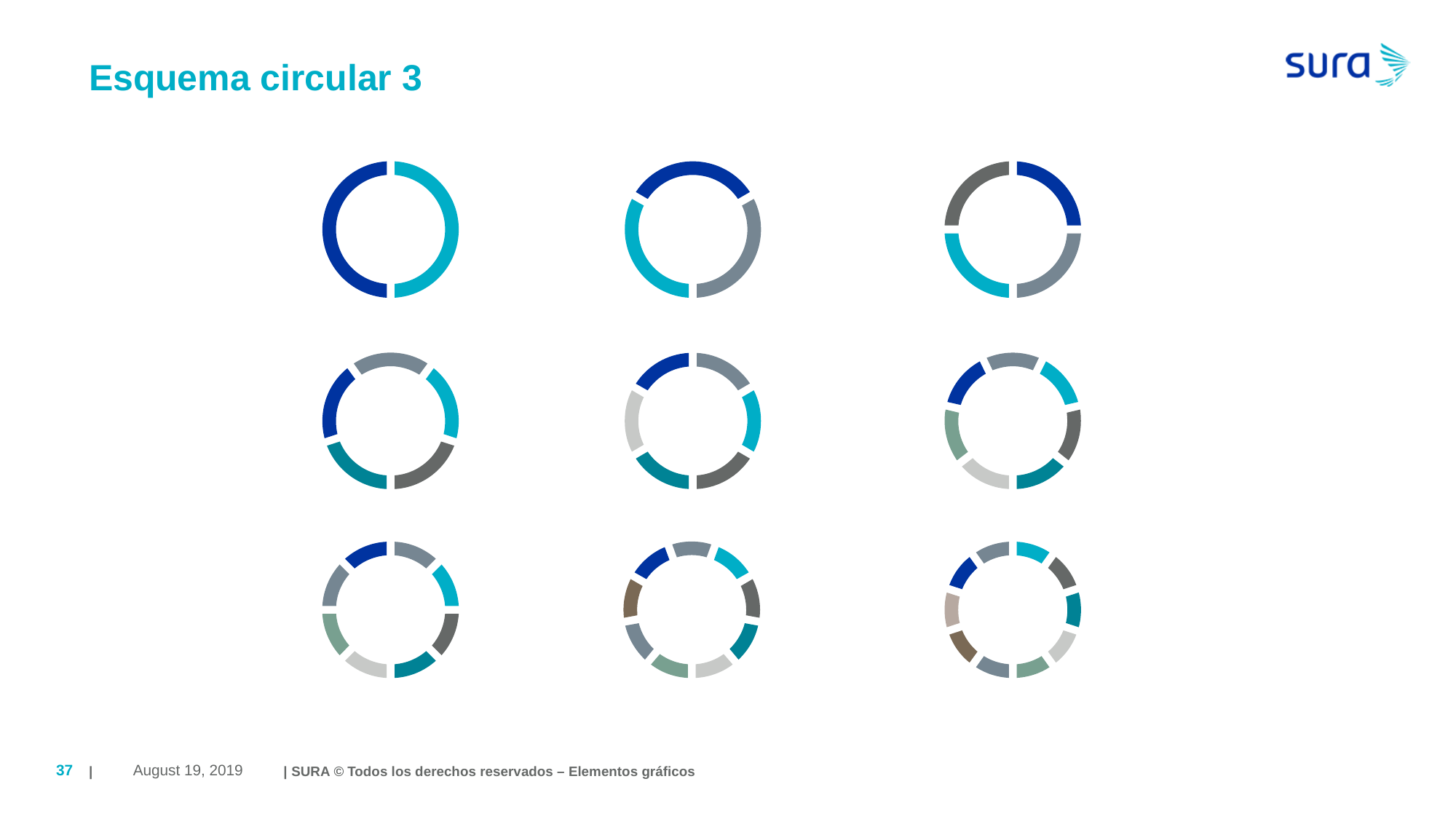

# Esquema circular 3

|                                                  | SURA © Todos los derechos reservados – Elementos gráficos
37
August 19, 2019